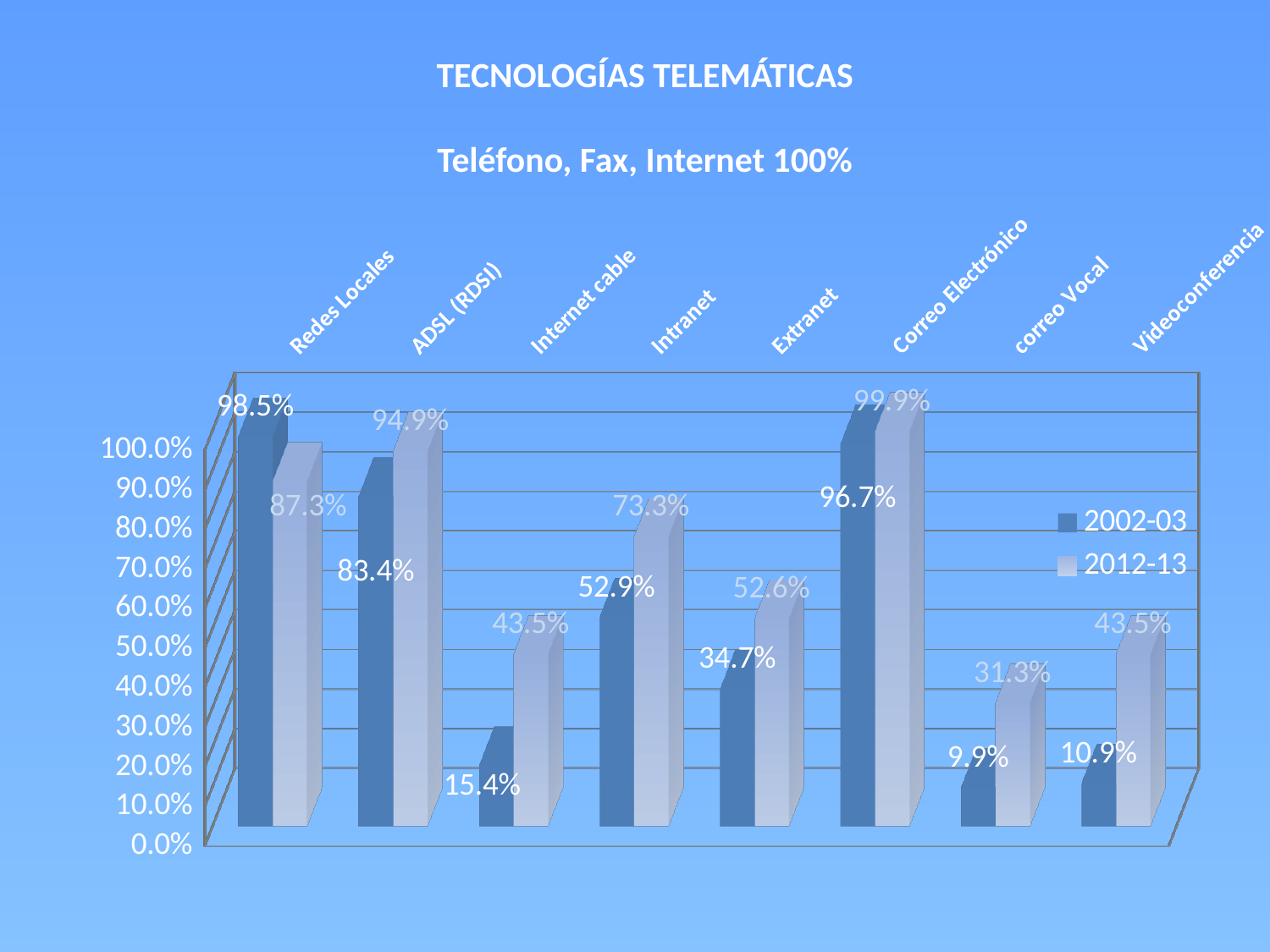

TECNOLOGÍAS TELEMÁTICAS

Teléfono, Fax, Internet 100%

[unsupported chart]